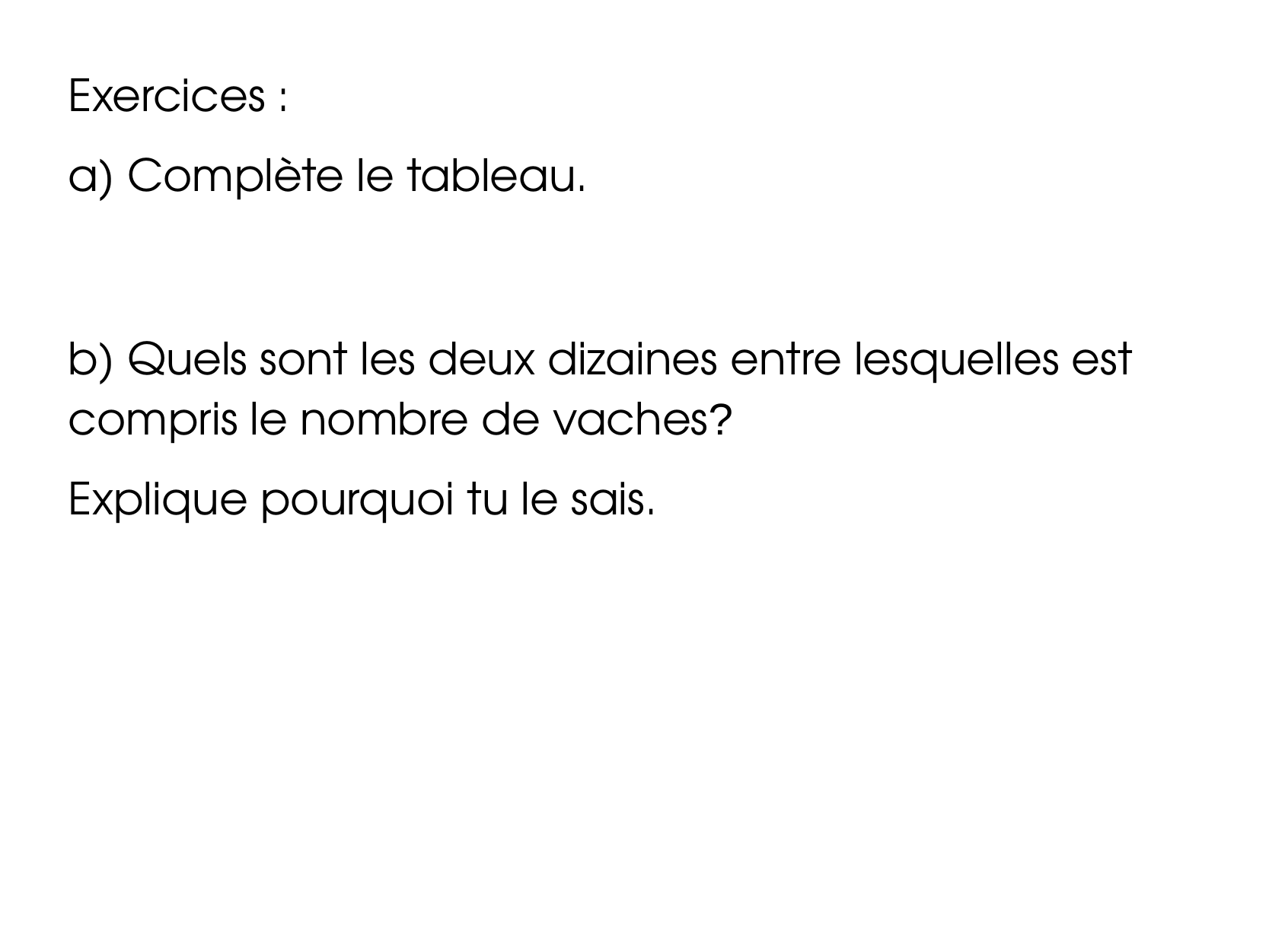

Exercices :
a) Complète le tableau.
b) Quels sont les deux dizaines entre lesquelles est compris le nombre de vaches?
Explique pourquoi tu le sais.